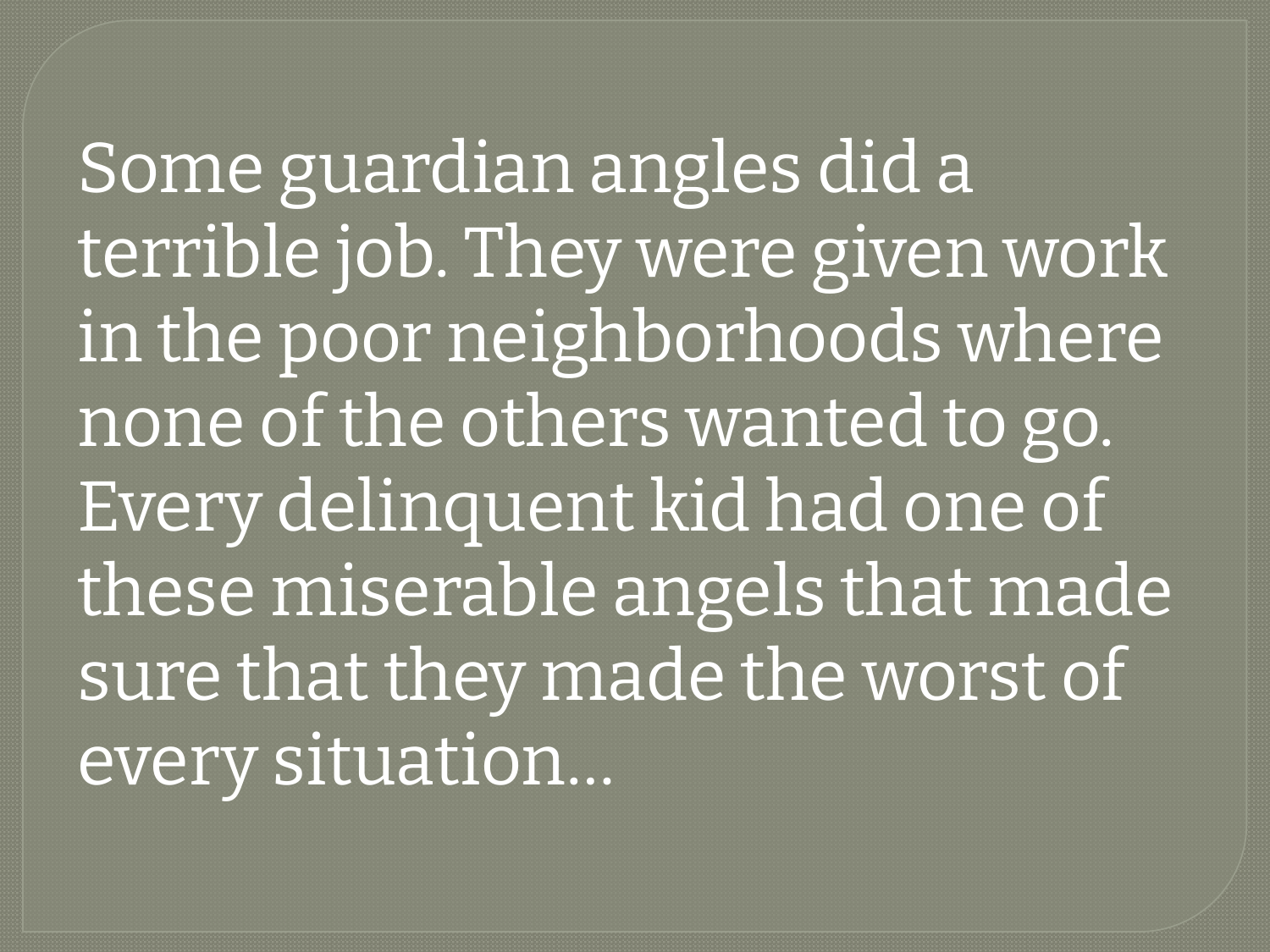

Some guardian angles did a terrible job. They were given work in the poor neighborhoods where none of the others wanted to go. Every delinquent kid had one of these miserable angels that made sure that they made the worst of every situation…